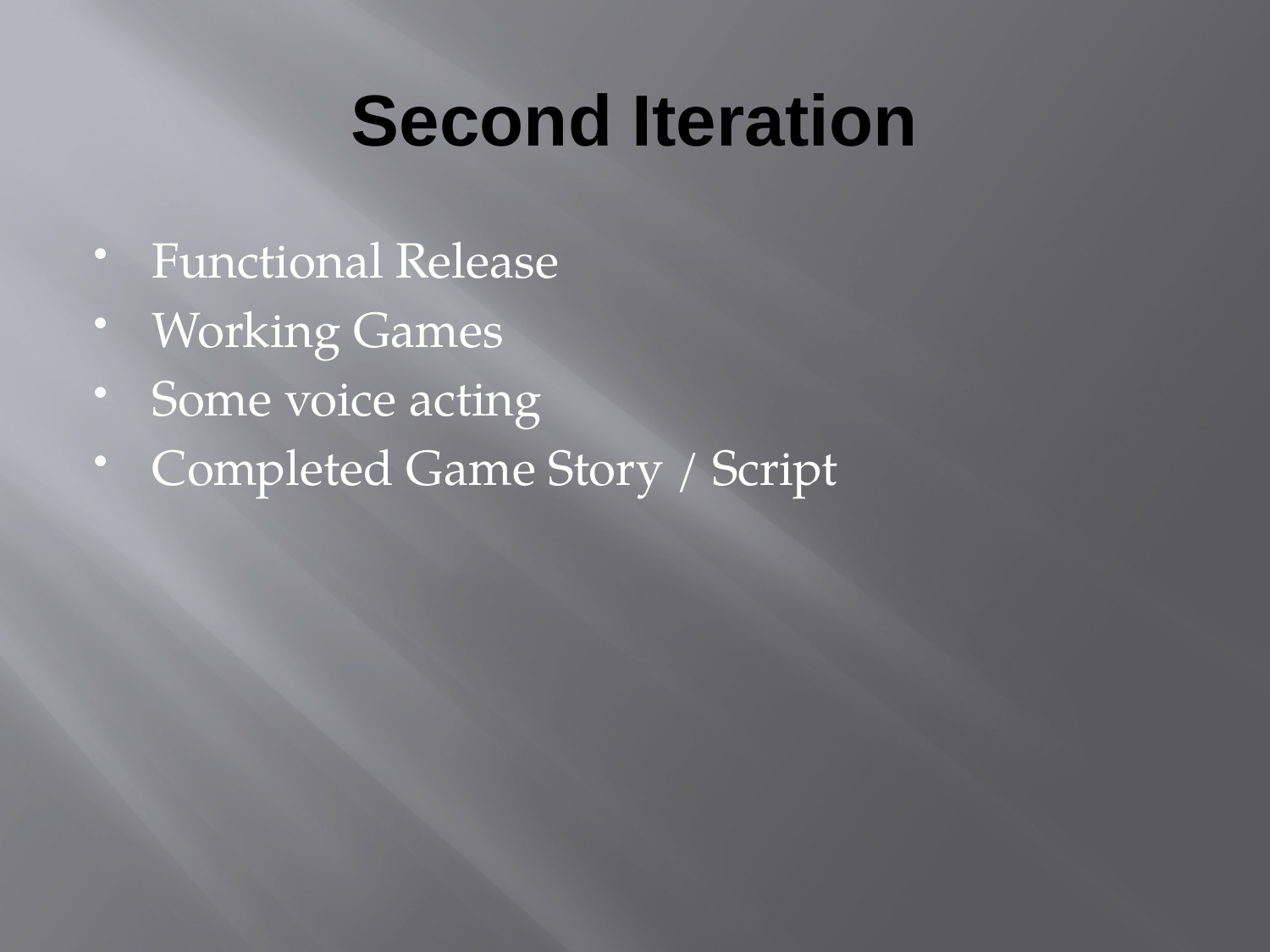

# Second Iteration
Functional Release
Working Games
Some voice acting
Completed Game Story / Script